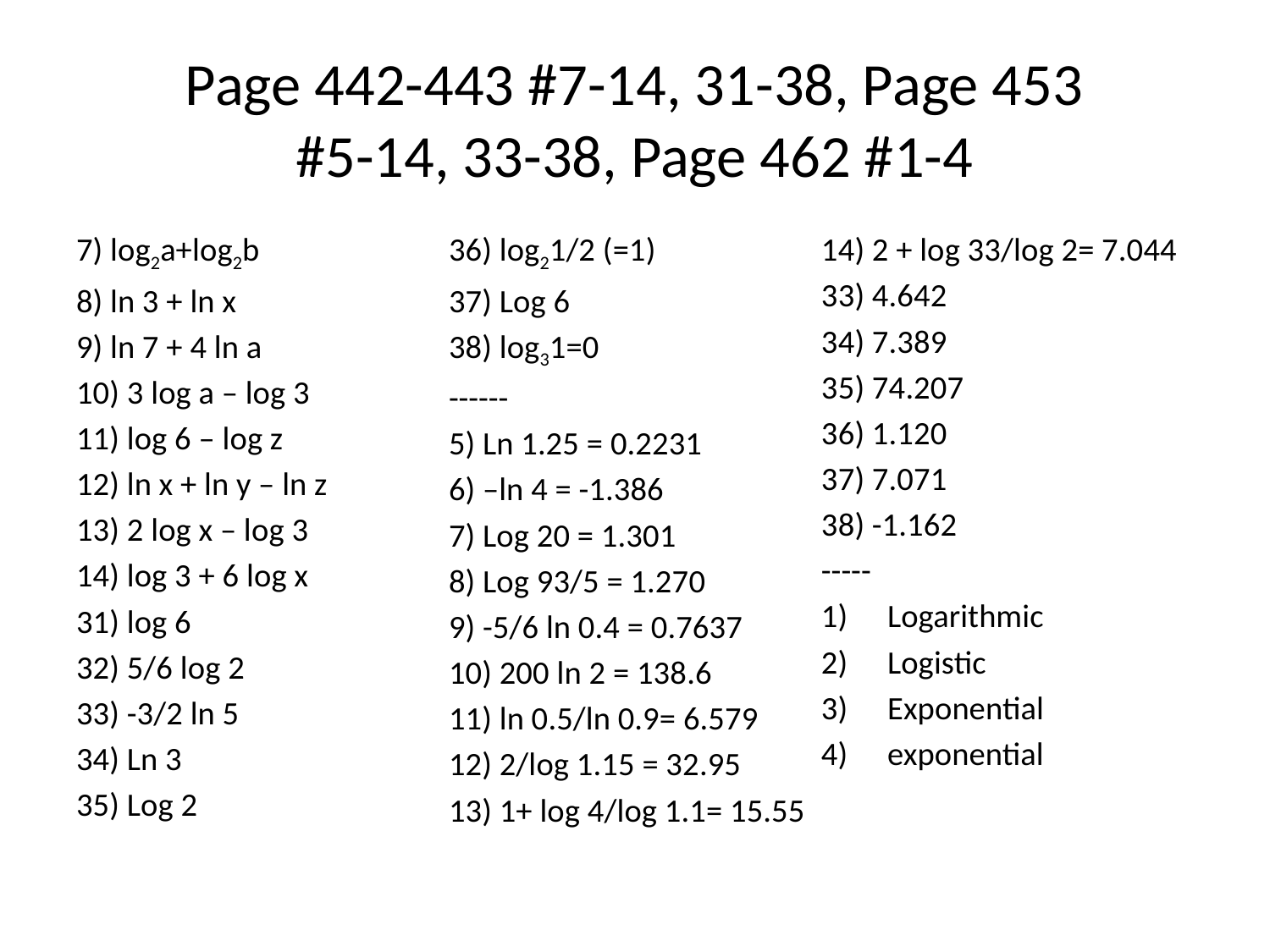

# Page 442-443 #7-14, 31-38, Page 453 #5-14, 33-38, Page 462 #1-4
7) log2a+log2b
8) ln 3 + ln x
9) ln 7 + 4 ln a
10) 3 log a – log 3
11) log 6 – log z
12) ln x + ln y – ln z
13) 2 log x – log 3
14) log 3 + 6 log x
31) log 6
32) 5/6 log 2
33) -3/2 ln 5
34) Ln 3
35) Log 2
36) log21/2 (=1)
37) Log 6
38) log31=0
------
5) Ln 1.25 = 0.2231
6) –ln 4 = -1.386
7) Log 20 = 1.301
8) Log 93/5 = 1.270
9) -5/6 ln 0.4 = 0.7637
10) 200 ln 2 = 138.6
11) ln 0.5/ln 0.9= 6.579
12) 2/log 1.15 = 32.95
13) 1+ log 4/log 1.1= 15.55
14) 2 + log 33/log 2= 7.044
33) 4.642
34) 7.389
35) 74.207
36) 1.120
37) 7.071
38) -1.162
-----
Logarithmic
Logistic
Exponential
exponential